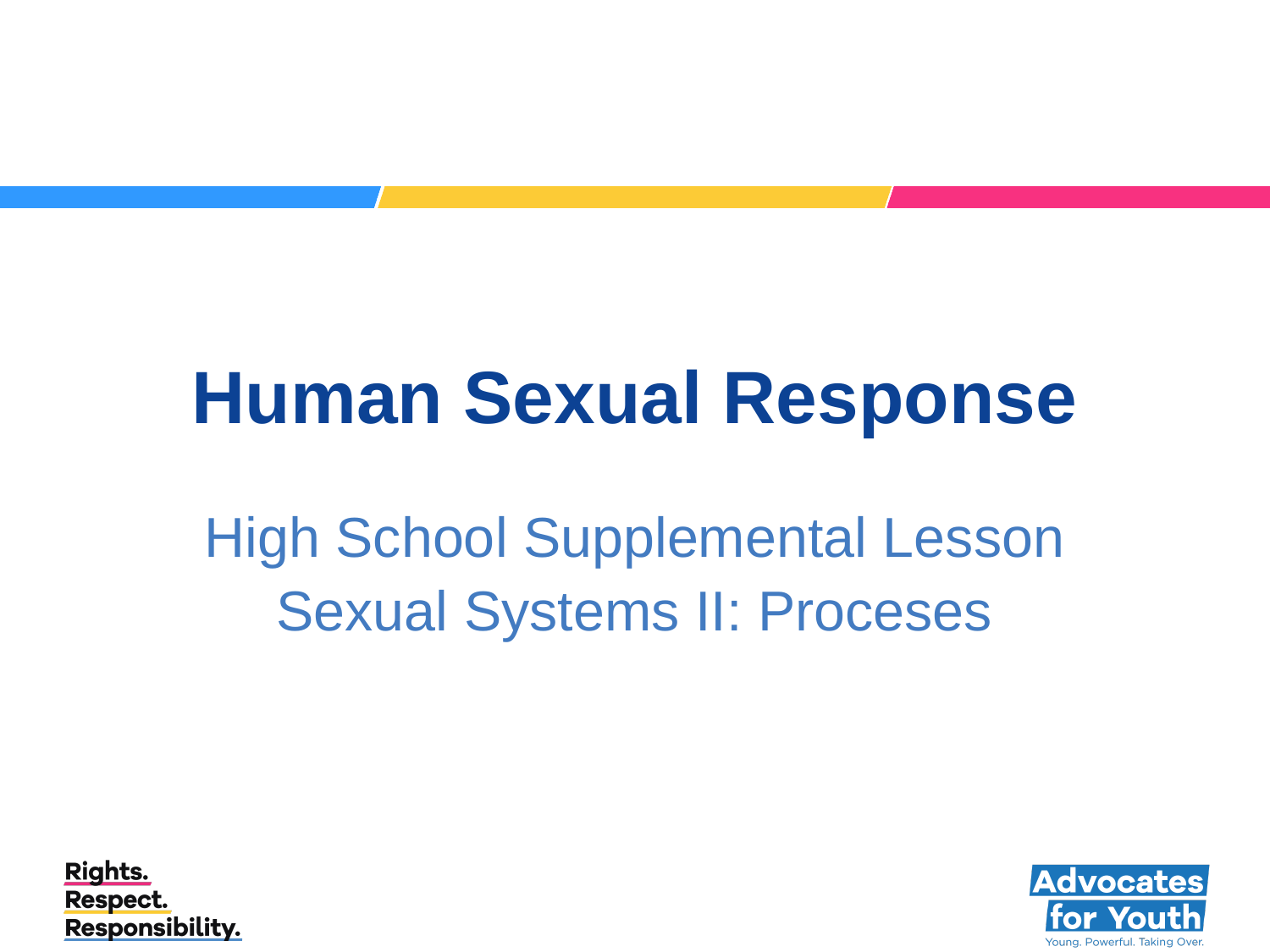

# Human Sexual Response
High School Supplemental Lesson
Sexual Systems II: Proceses